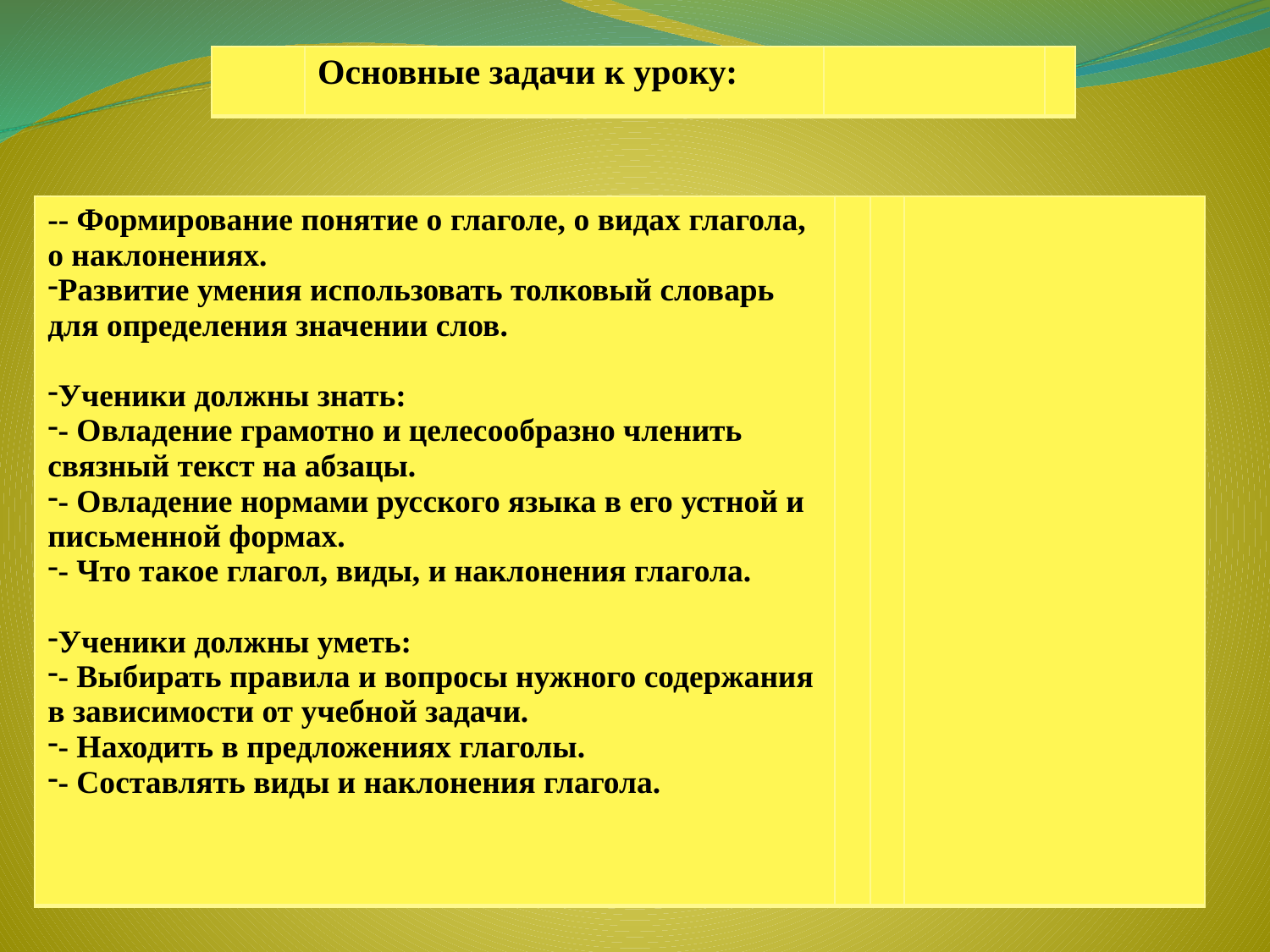

|  | Основные задачи к уроку: |  |  |
| --- | --- | --- | --- |
| -- Формирование понятие о глаголе, о видах глагола, о наклонениях. Развитие умения использовать толковый словарь для определения значении слов. Ученики должны знать: - Овладение грамотно и целесообразно членить связный текст на абзацы. - Овладение нормами русского языка в его устной и письменной формах. - Что такое глагол, виды, и наклонения глагола. Ученики должны уметь: - Выбирать правила и вопросы нужного содержания в зависимости от учебной задачи. - Находить в предложениях глаголы. - Составлять виды и наклонения глагола. |  |  |  |
| --- | --- | --- | --- |